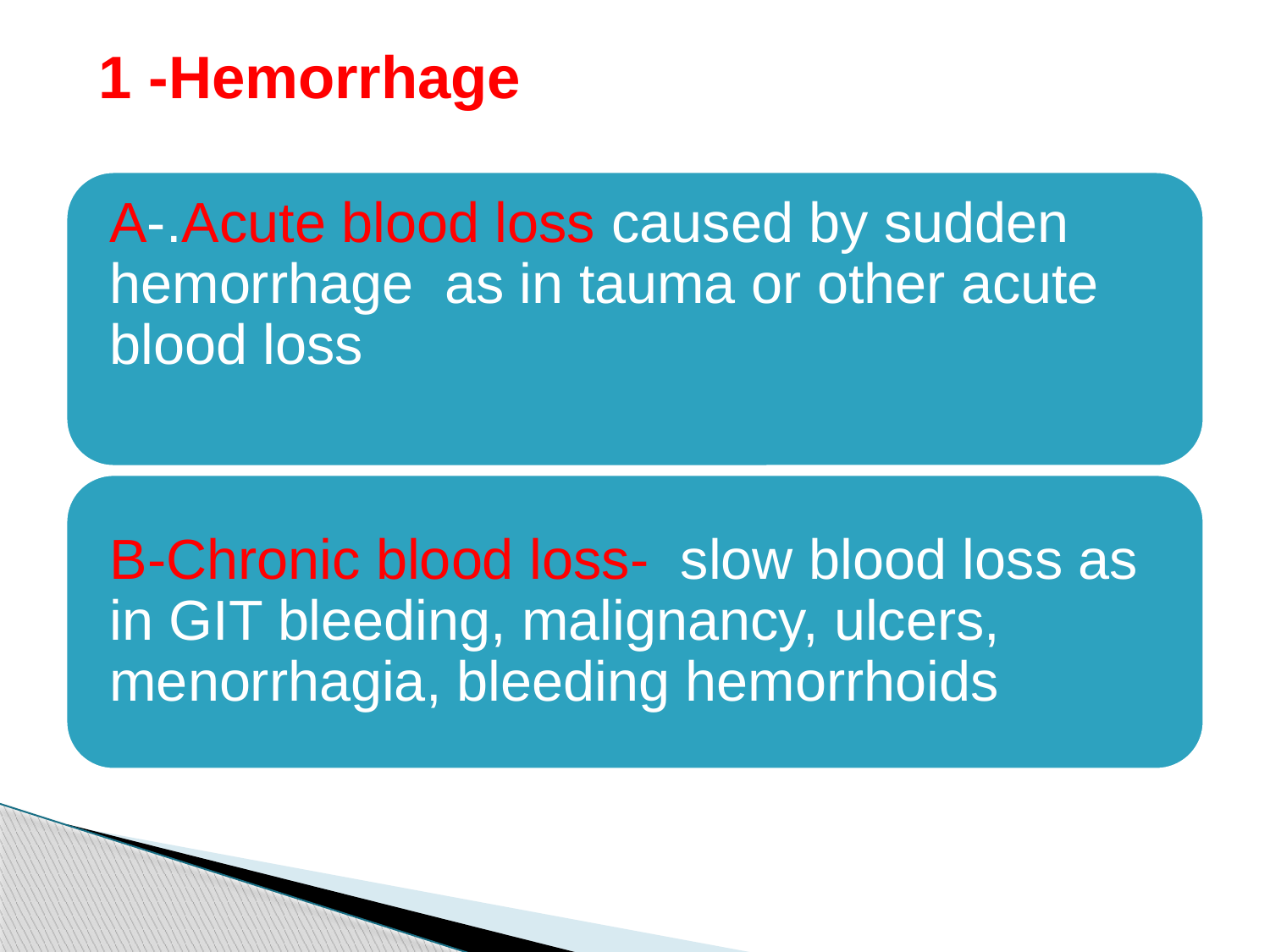

# 1 -Hemorrhage
A-.Acute blood loss caused by sudden hemorrhage  as in tauma or other acute blood loss

B-Chronic blood loss-  slow blood loss as in GIT bleeding, malignancy, ulcers, menorrhagia, bleeding hemorrhoids